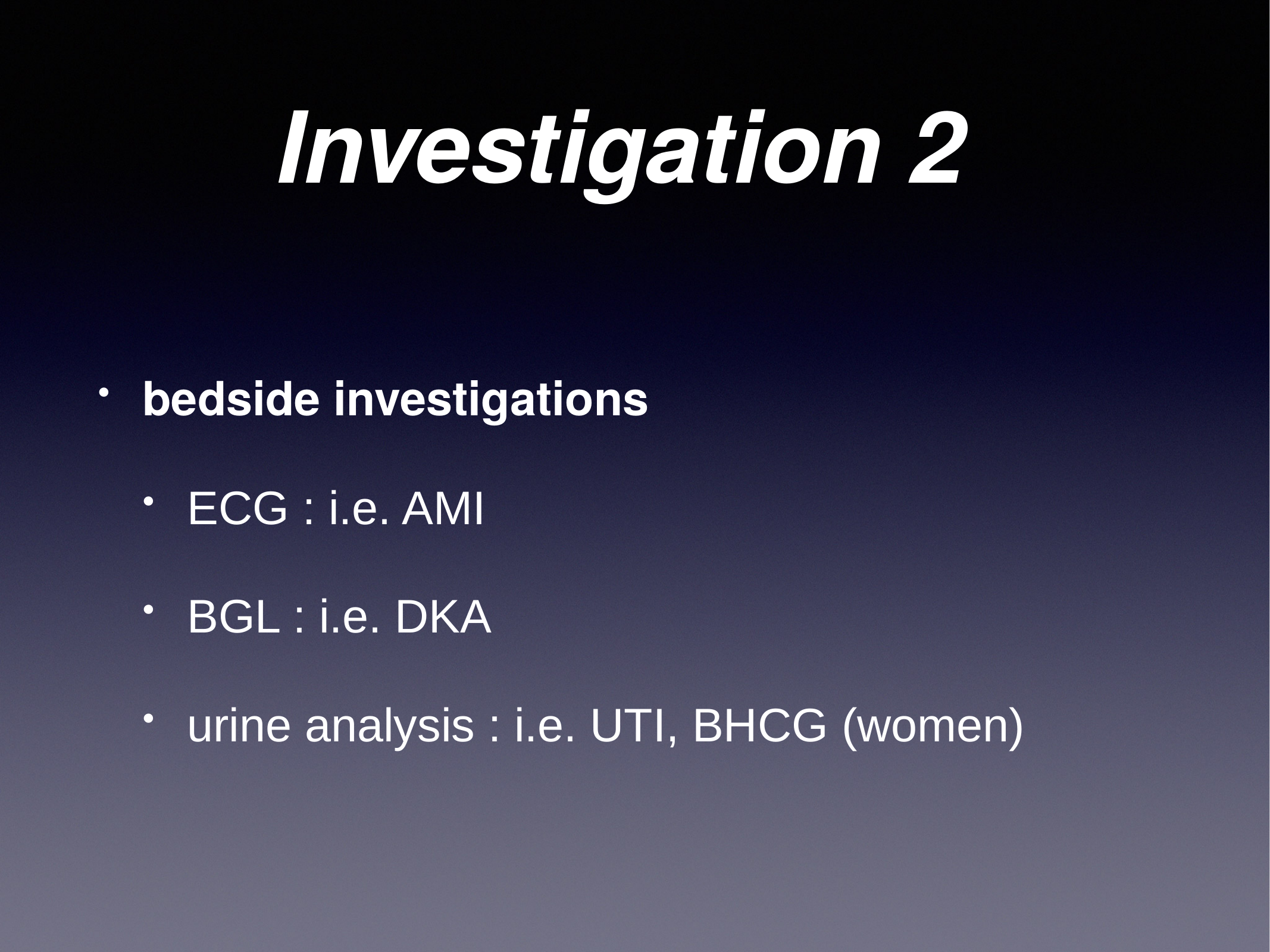

# Investigation 2
bedside investigations
ECG : i.e. AMI
BGL : i.e. DKA
urine analysis : i.e. UTI, BHCG (women)